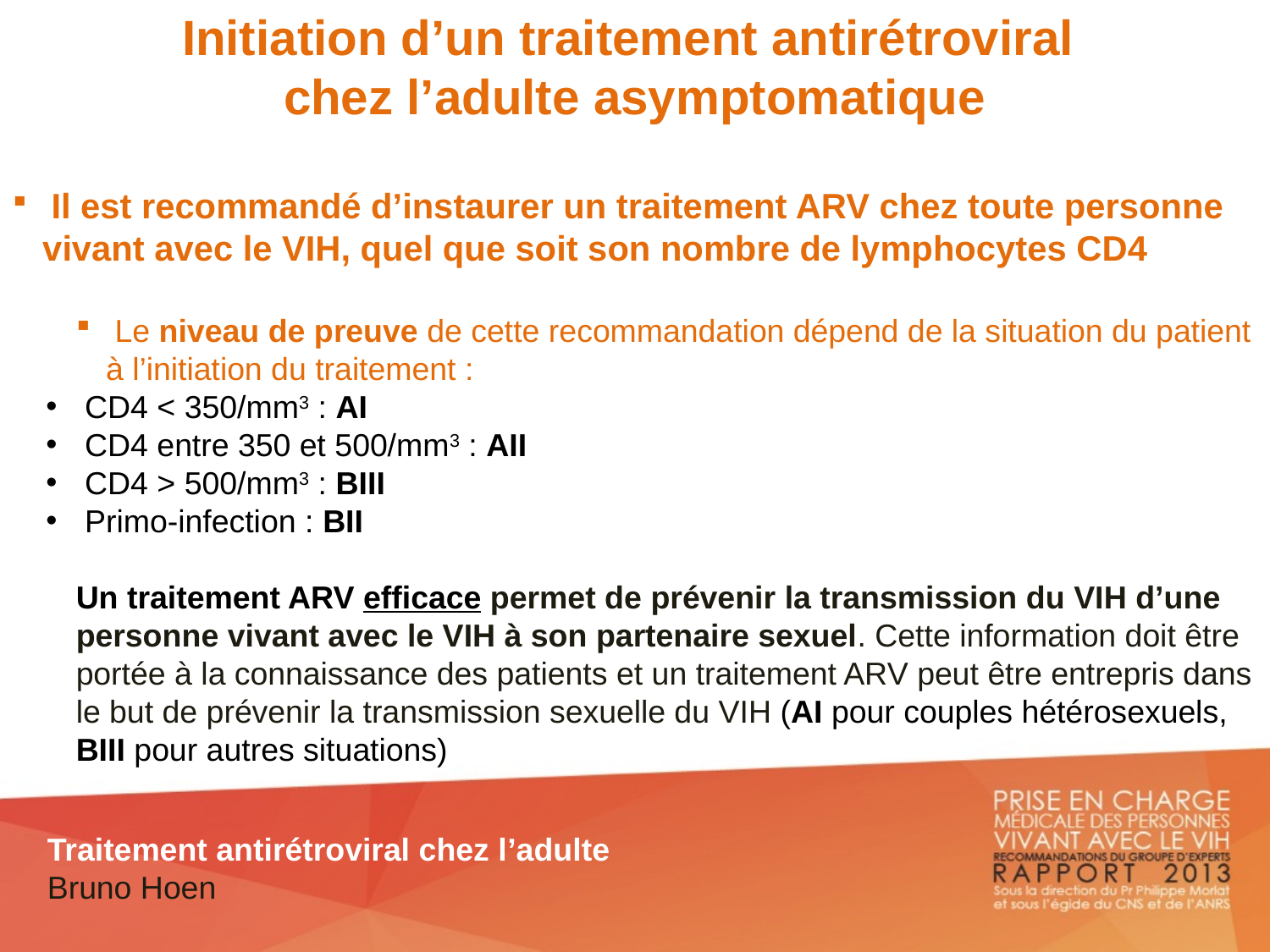

Initiation d’un traitement antirétroviral
chez l’adulte asymptomatique

 Il est recommandé d’instaurer un traitement ARV chez toute personne vivant avec le VIH, quel que soit son nombre de lymphocytes CD4

 Le niveau de preuve de cette recommandation dépend de la situation du patient à l’initiation du traitement :
 CD4 < 350/mm3 : AI
 CD4 entre 350 et 500/mm3 : AII
 CD4 > 500/mm3 : BIII
 Primo-infection : BII

Un traitement ARV efficace permet de prévenir la transmission du VIH d’une personne vivant avec le VIH à son partenaire sexuel. Cette information doit être portée à la connaissance des patients et un traitement ARV peut être entrepris dans le but de prévenir la transmission sexuelle du VIH (AI pour couples hétérosexuels, BIII pour autres situations)
Traitement antirétroviral chez l’adulte
Bruno Hoen